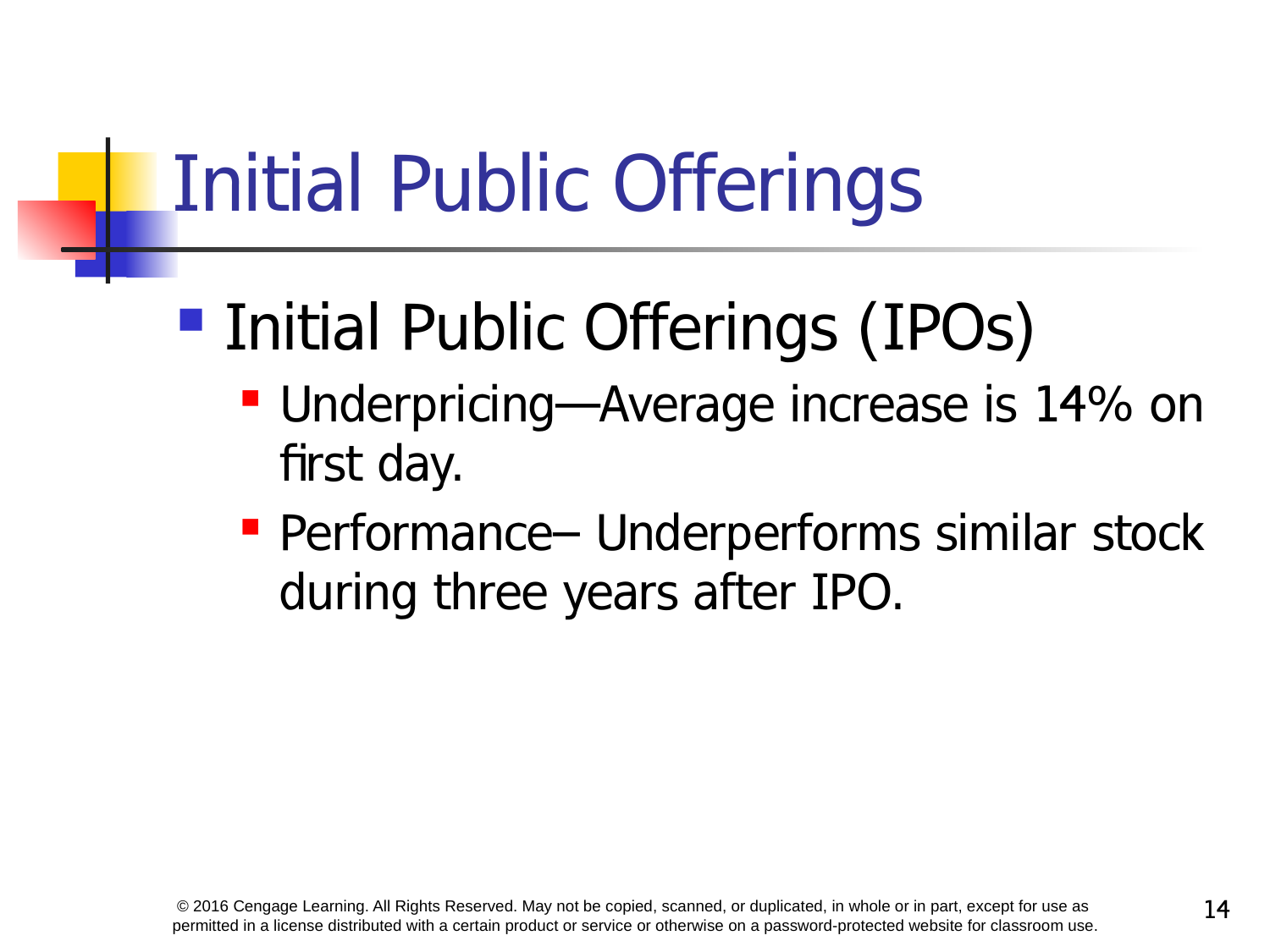

# Initial Public Offerings
Initial Public Offerings (IPOs)
Underpricing—Average increase is 14% on first day.
Performance– Underperforms similar stock during three years after IPO.
14